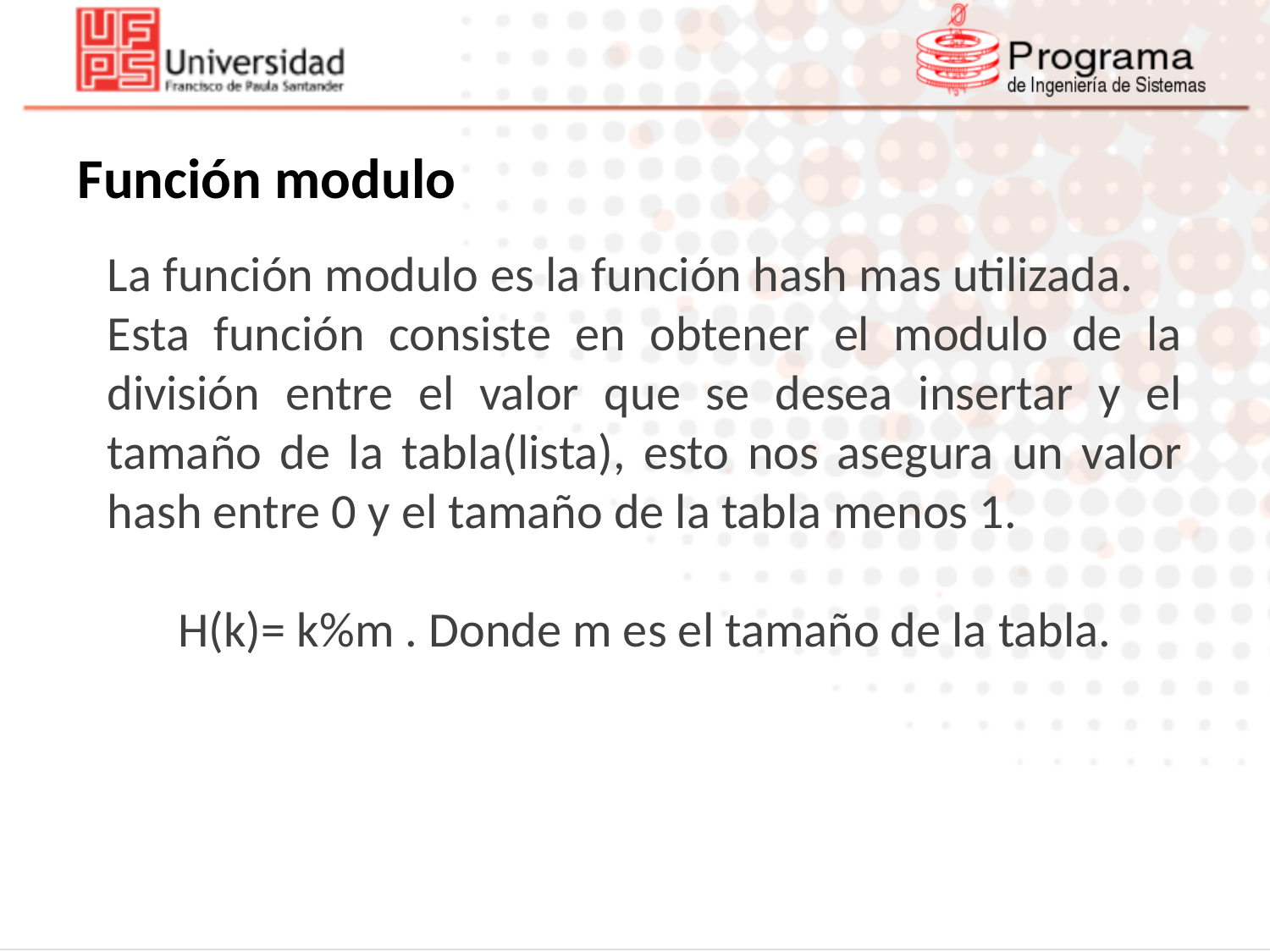

Función modulo
La función modulo es la función hash mas utilizada.
Esta función consiste en obtener el modulo de la división entre el valor que se desea insertar y el tamaño de la tabla(lista), esto nos asegura un valor hash entre 0 y el tamaño de la tabla menos 1.

H(k)= k%m . Donde m es el tamaño de la tabla.